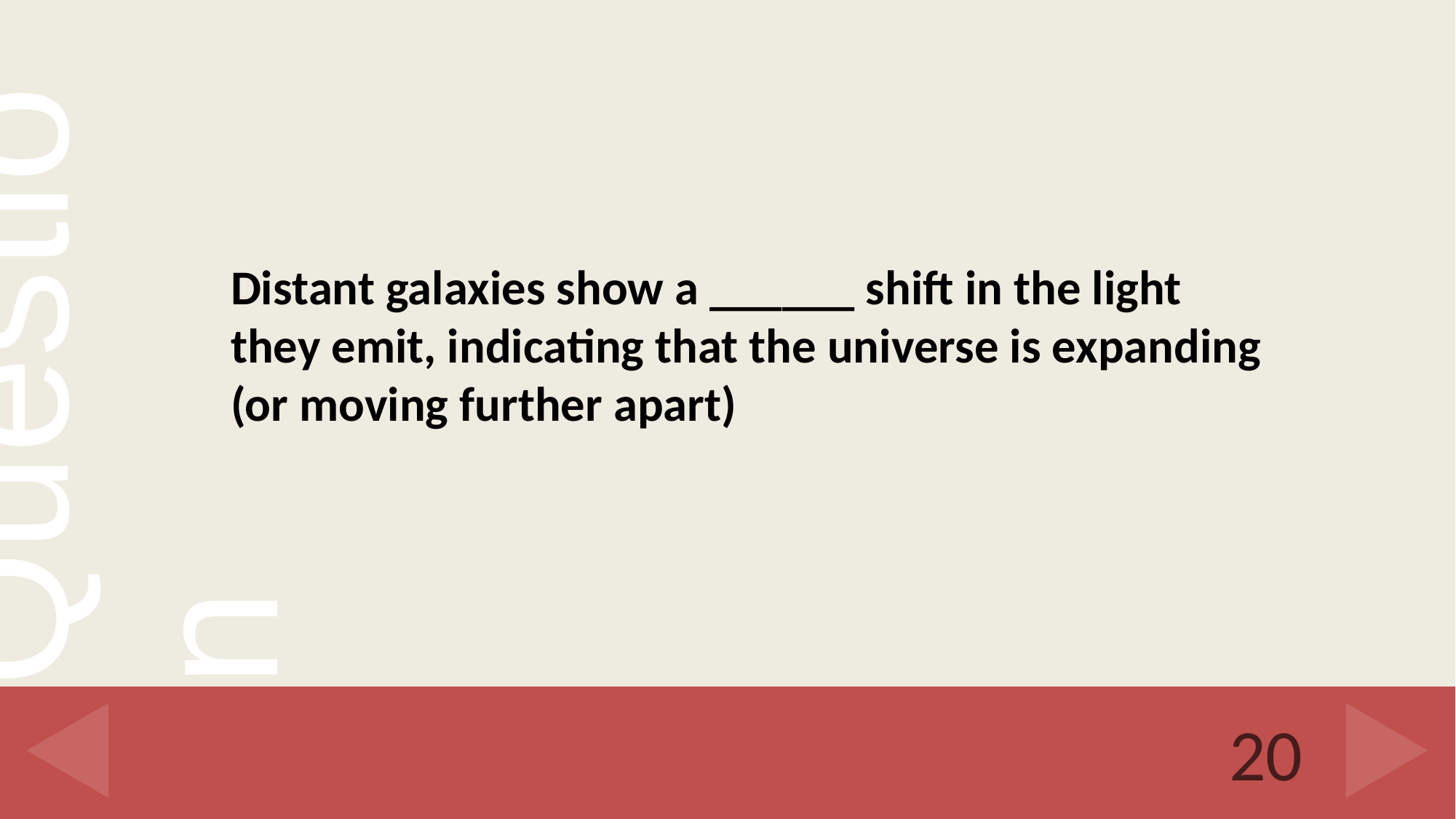

#
Distant galaxies show a ______ shift in the light they emit, indicating that the universe is expanding (or moving further apart)
20